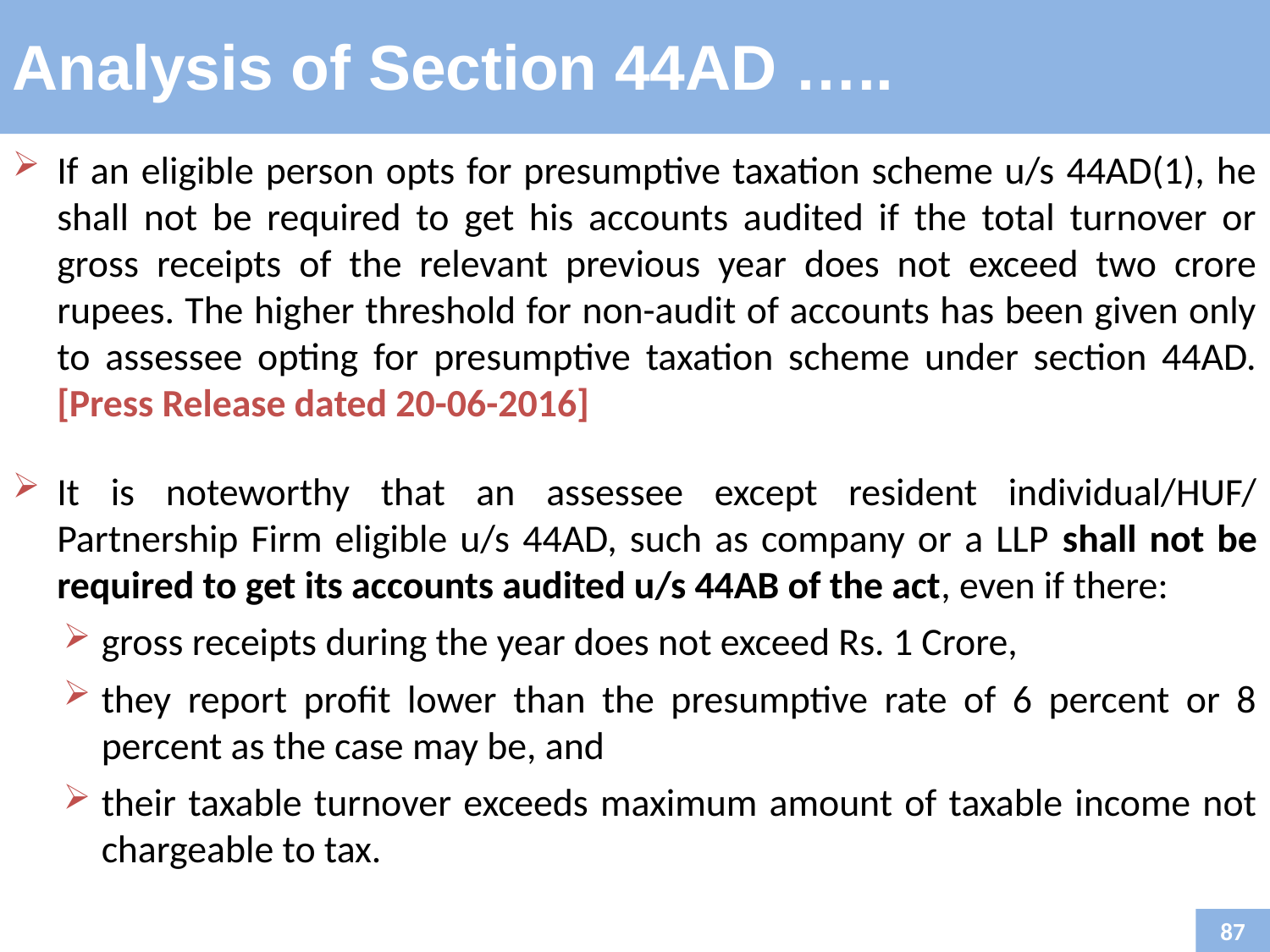

Analysis of Section 44AD …..
If an eligible person opts for presumptive taxation scheme u/s 44AD(1), he shall not be required to get his accounts audited if the total turnover or gross receipts of the relevant previous year does not exceed two crore rupees. The higher threshold for non-audit of accounts has been given only to assessee opting for presumptive taxation scheme under section 44AD. [Press Release dated 20-06-2016]

It is noteworthy that an assessee except resident individual/HUF/ Partnership Firm eligible u/s 44AD, such as company or a LLP shall not be required to get its accounts audited u/s 44AB of the act, even if there:
gross receipts during the year does not exceed Rs. 1 Crore,
they report profit lower than the presumptive rate of 6 percent or 8 percent as the case may be, and
their taxable turnover exceeds maximum amount of taxable income not chargeable to tax.
87